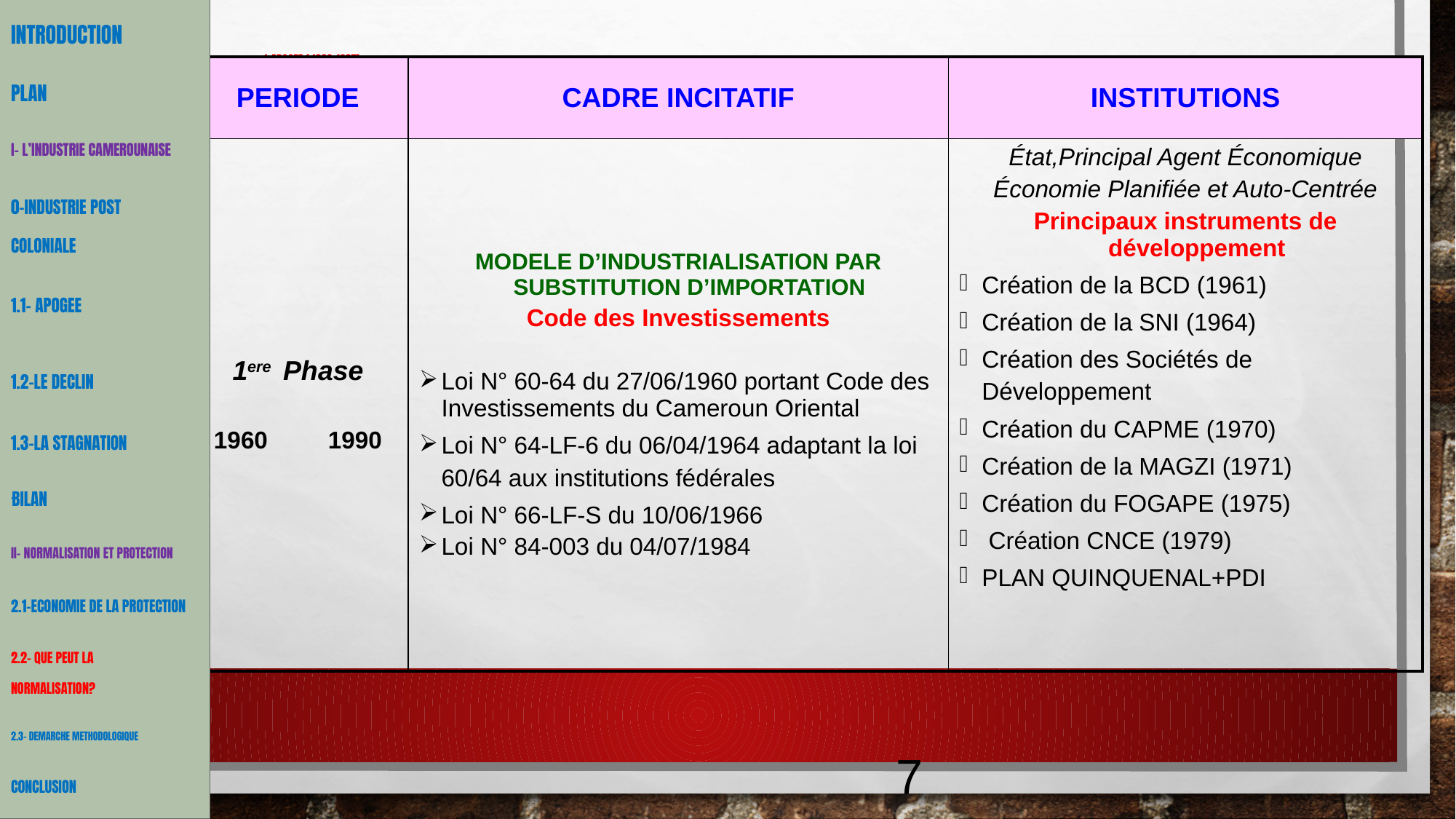

INTRODUCTION

PLAN

I- L’INDUSTRIE CAMEROUNAISE

0-Industrie post
colonialE

1.1- Apogee

1.2-Le declin

1.3-La Stagnation
BILAN

iI- NORMALISATION ET PROTECTION

2.1-economie de la protection

2.2- QUE PEUT LA
NORMALISATION?

2.3- DEMARCHE METHODOLOGIQUE

CONCLUSION
# 1-Apogee ( 1960-1987)
| PERIODE | CADRE INCITATIF | INSTITUTIONS |
| --- | --- | --- |
| 1ere Phase 1960 1990 | MODELE D’INDUSTRIALISATION PAR SUBSTITUTION D’IMPORTATION Code des Investissements Loi N° 60-64 du 27/06/1960 portant Code des Investissements du Cameroun Oriental Loi N° 64-LF-6 du 06/04/1964 adaptant la loi 60/64 aux institutions fédérales Loi N° 66-LF-S du 10/06/1966 Loi N° 84-003 du 04/07/1984 | État,Principal Agent Économique Économie Planifiée et Auto-Centrée Principaux instruments de développement Création de la BCD (1961) Création de la SNI (1964) Création des Sociétés de Développement Création du CAPME (1970) Création de la MAGZI (1971) Création du FOGAPE (1975) Création CNCE (1979) PLAN QUINQUENAL+PDI |
7